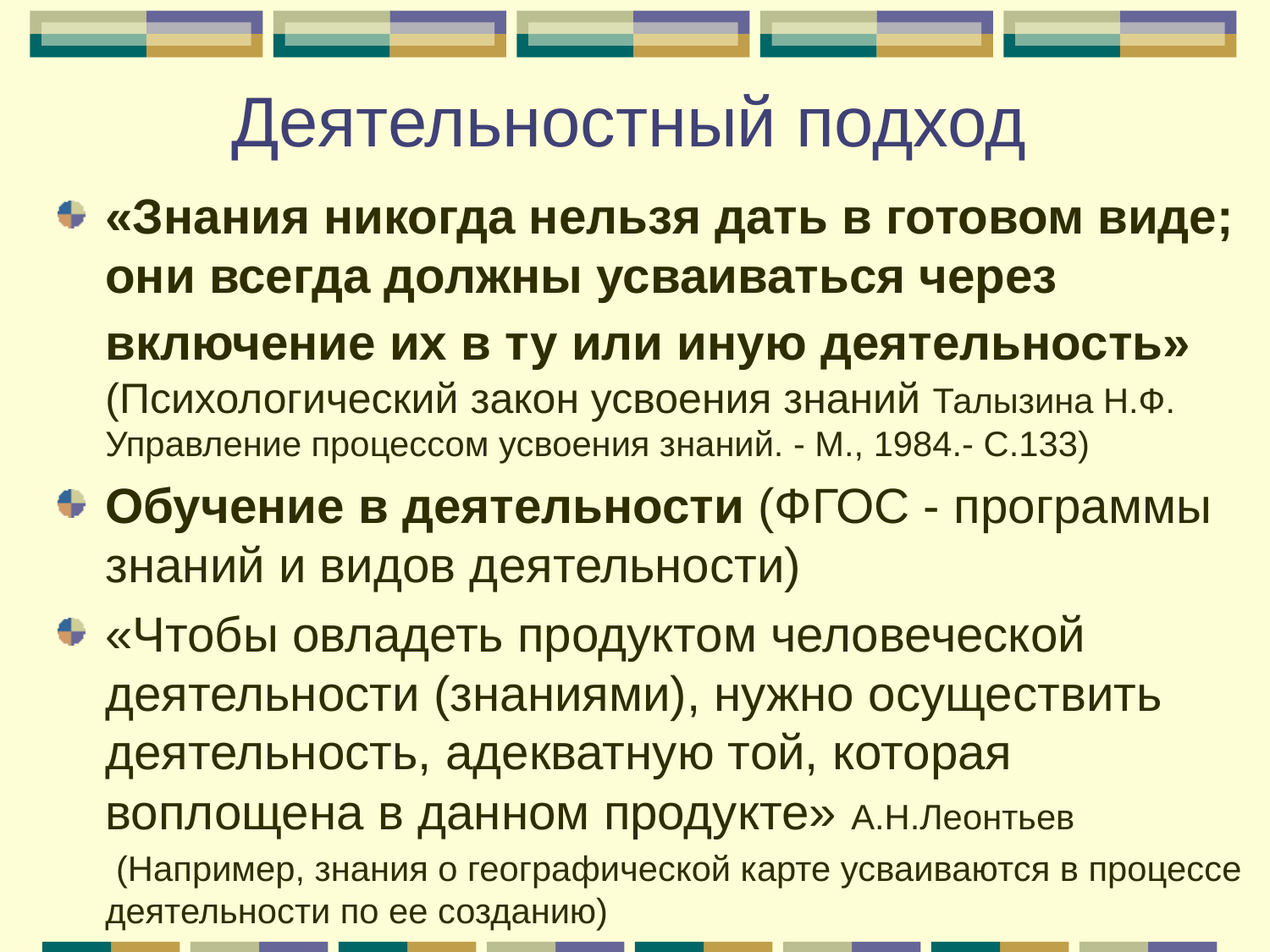

# Деятельностный подход
«Знания никогда нельзя дать в готовом виде; они всегда должны усваиваться через включение их в ту или иную деятельность» (Психологический закон усвоения знаний Талызина Н.Ф. Управление процессом усвоения знаний. - М., 1984.- С.133)
Обучение в деятельности (ФГОС - программы знаний и видов деятельности)
«Чтобы овладеть продуктом человеческой деятельности (знаниями), нужно осуществить деятельность, адекватную той, которая воплощена в данном продукте» А.Н.Леонтьев
      (Например, знания о географической карте усваиваются в процессе деятельности по ее созданию)